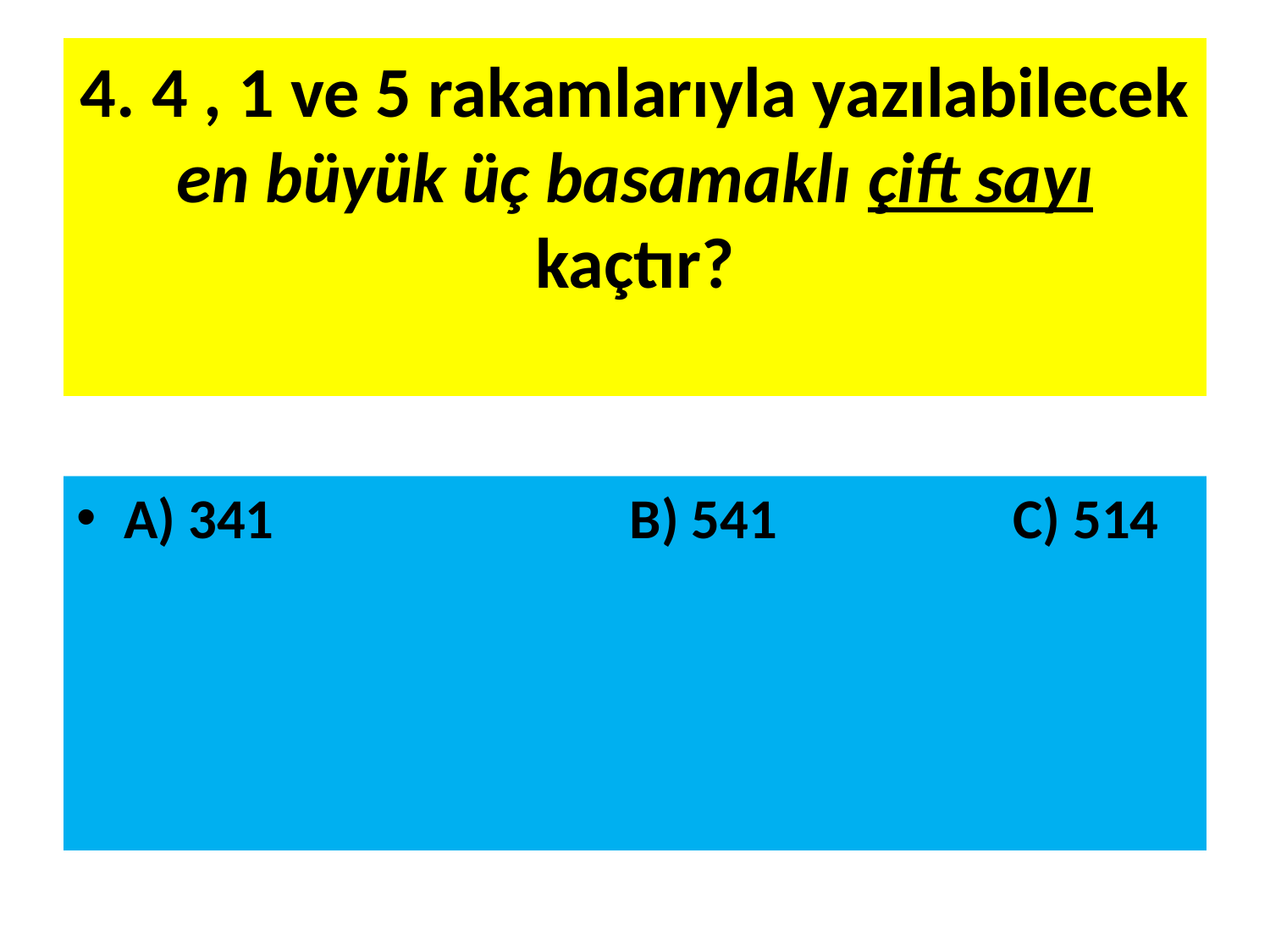

# 4. 4 , 1 ve 5 rakamlarıyla yazılabilecek en büyük üç basamaklı çift sayı kaçtır?
A) 341                            B) 541		C) 514